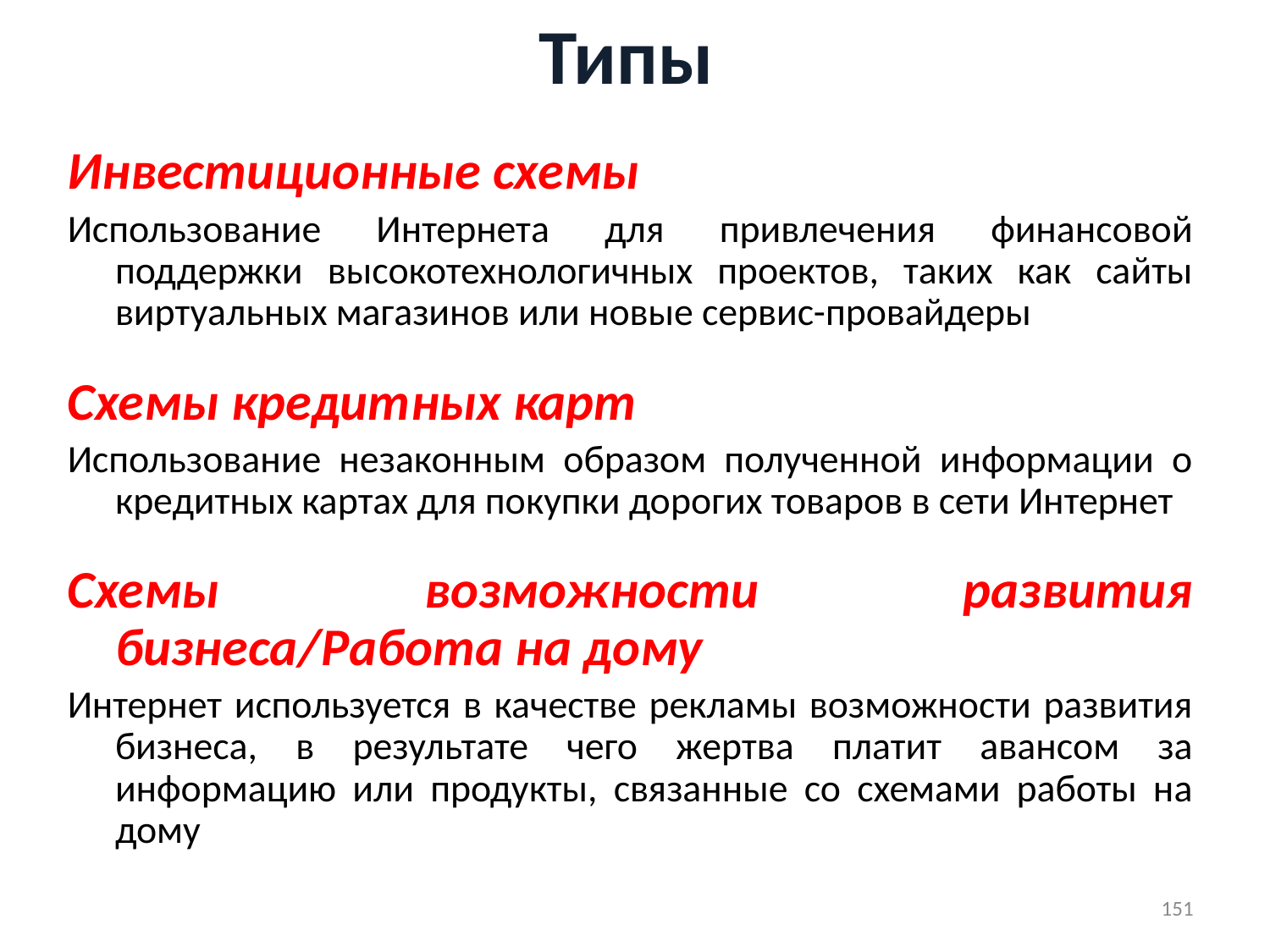

# Типы
Инвестиционные схемы
Использование Интернета для привлечения финансовой поддержки высокотехнологичных проектов, таких как сайты виртуальных магазинов или новые сервис-провайдеры

Схемы кредитных карт
Использование незаконным образом полученной информации о кредитных картах для покупки дорогих товаров в сети Интернет

Схемы возможности развития бизнеса/Работа на дому
Интернет используется в качестве рекламы возможности развития бизнеса, в результате чего жертва платит авансом за информацию или продукты, связанные со схемами работы на дому
151